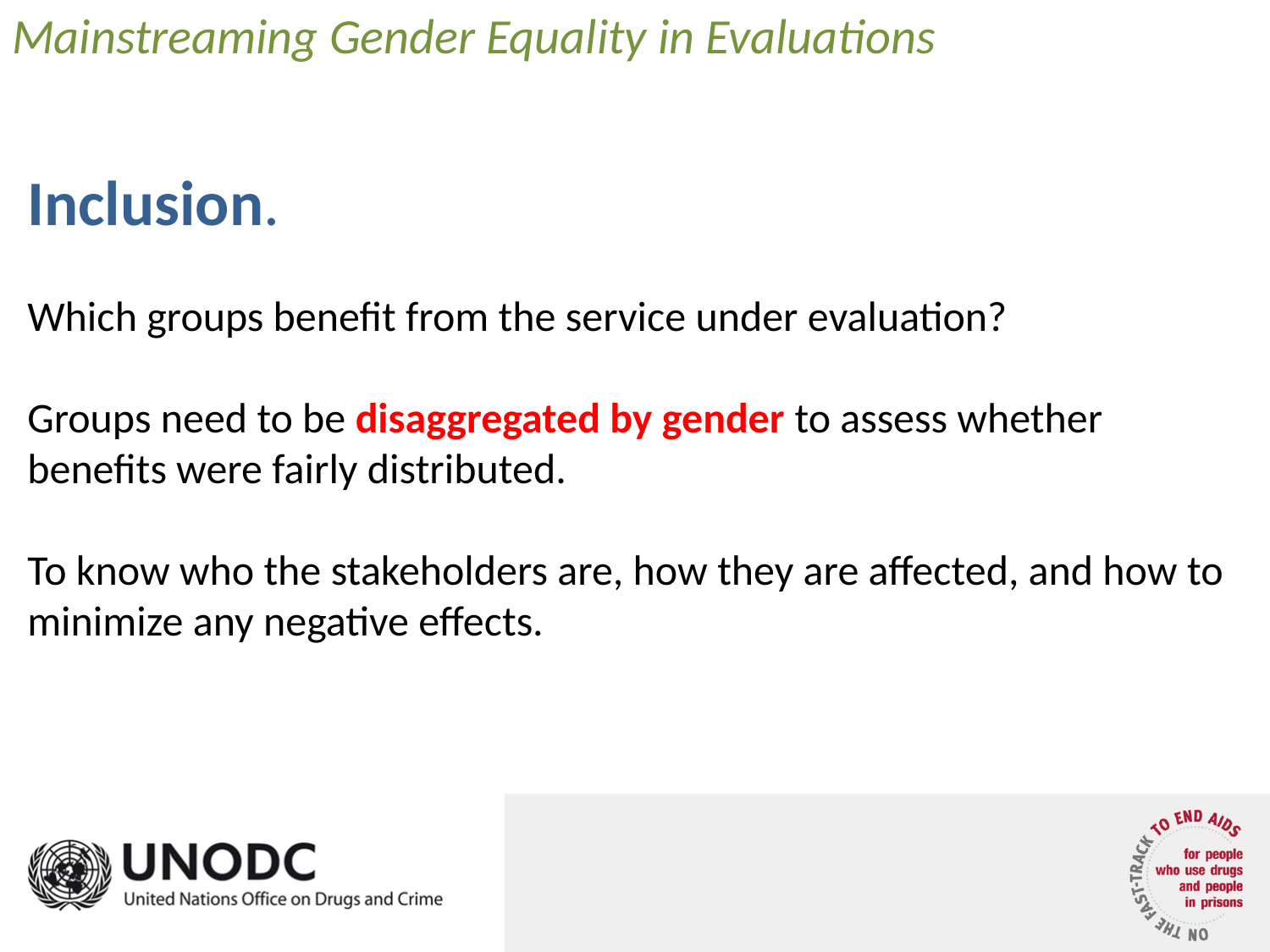

Mainstreaming Gender Equality in Evaluations
Inclusion.

Which groups benefit from the service under evaluation?

Groups need to be disaggregated by gender to assess whether benefits were fairly distributed.

To know who the stakeholders are, how they are affected, and how to minimize any negative effects.